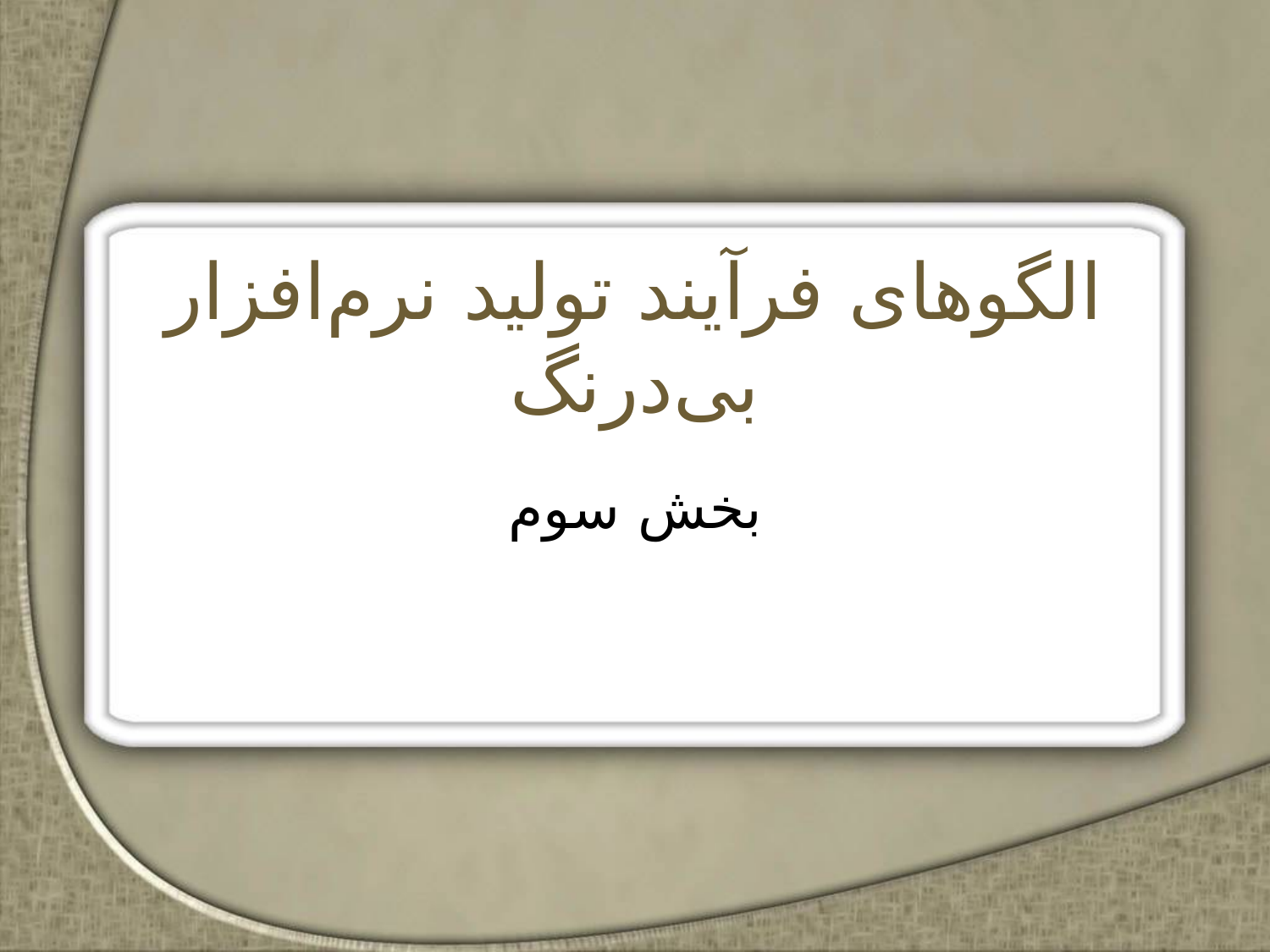

# الگوهای فرآيند توليد نرم‌افزار بی‌درنگ
بخش سوم